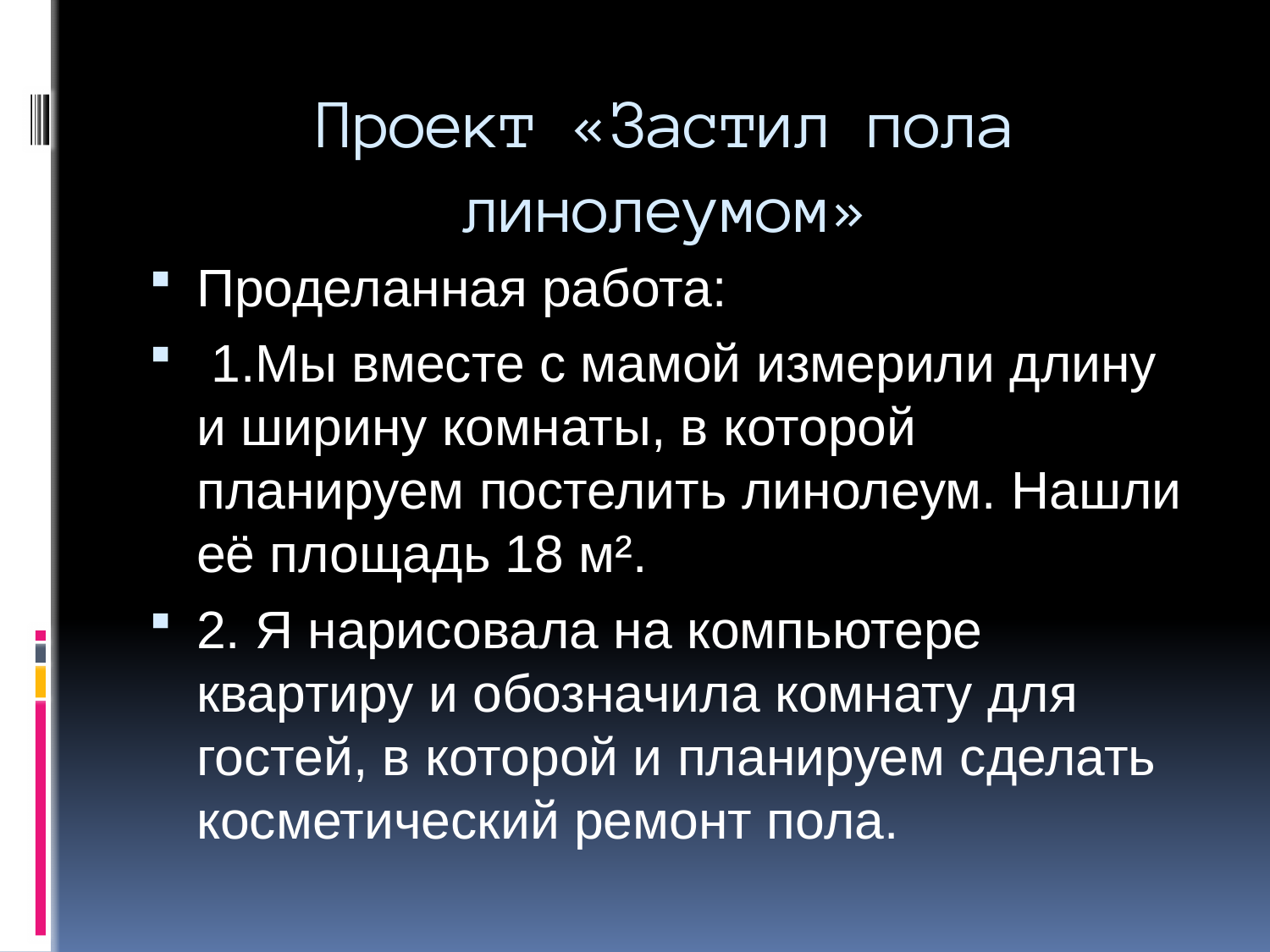

# Проект «Застил пола линолеумом»
Проделанная работа:
 1.Мы вместе с мамой измерили длину и ширину комнаты, в которой планируем постелить линолеум. Нашли её площадь 18 м².
2. Я нарисовала на компьютере квартиру и обозначила комнату для гостей, в которой и планируем сделать косметический ремонт пола.